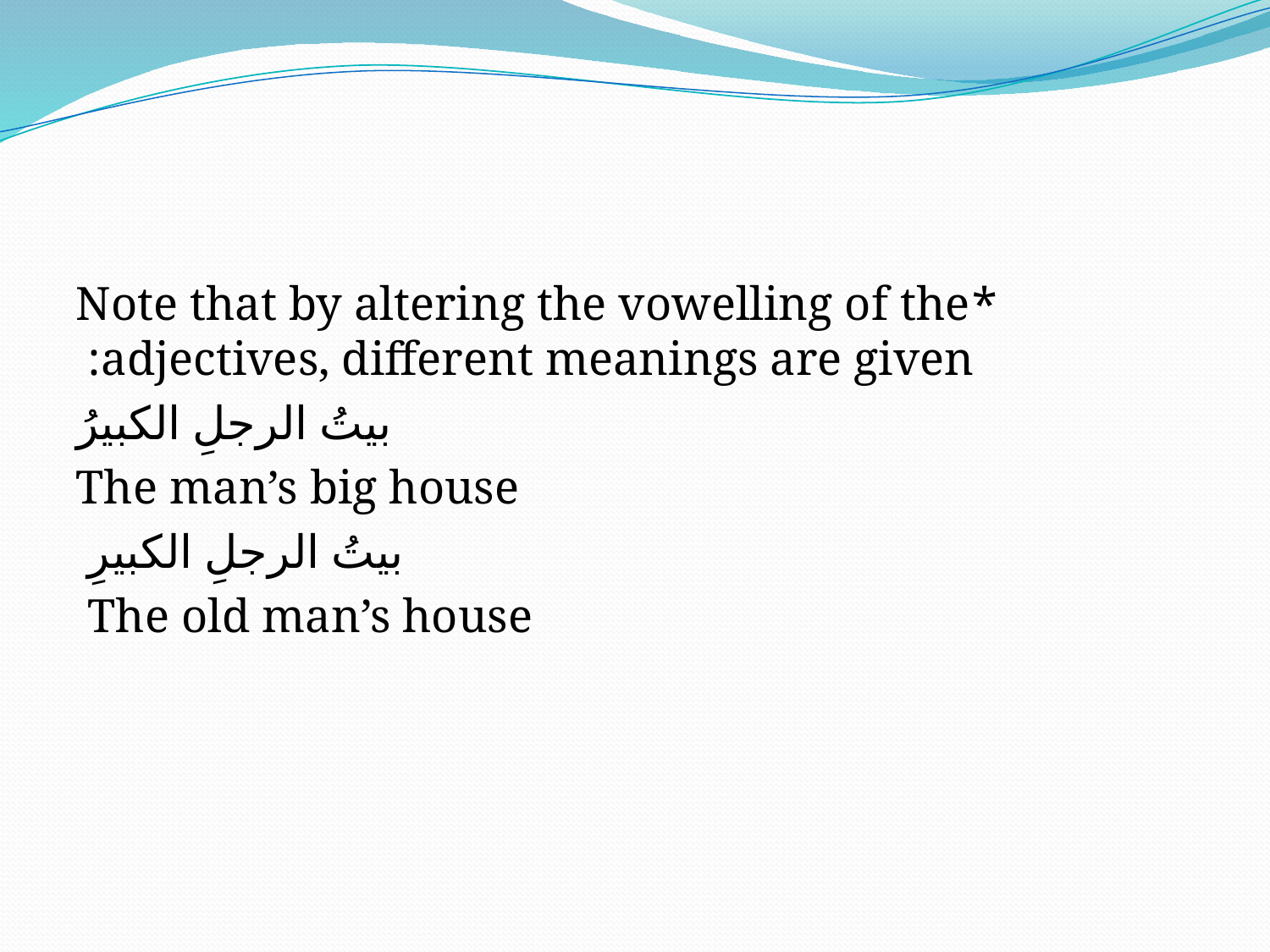

*Note that by altering the vowelling of the adjectives, different meanings are given:
بيتُ الرجلِ الكبيرُ
The man’s big house
 بيتُ الرجلِ الكبيرِ
The old man’s house